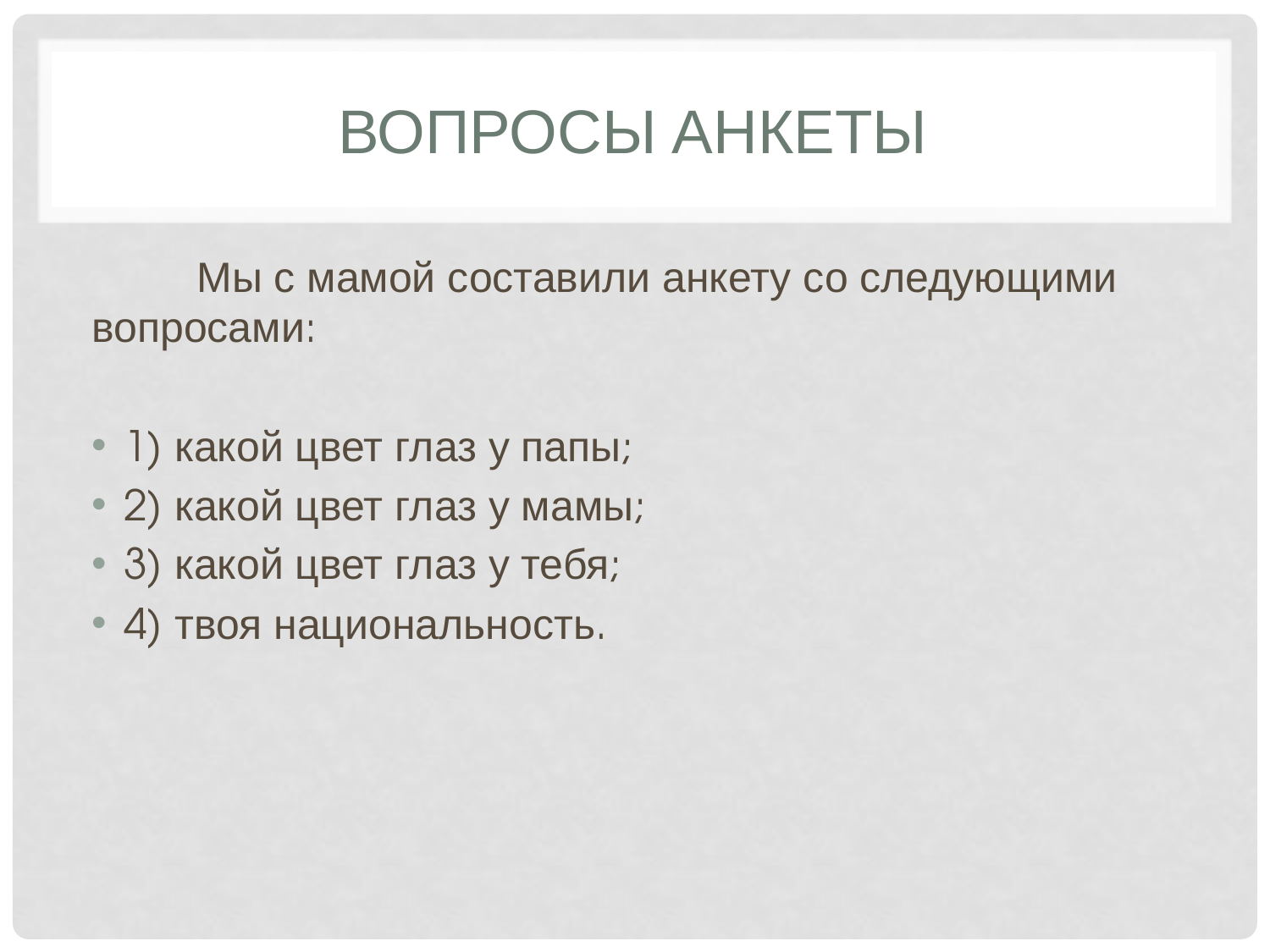

# Вопросы анкеты
         Мы с мамой составили анкету со следующими вопросами:

1) какой цвет глаз у папы;
2) какой цвет глаз у мамы;
3) какой цвет глаз у тебя;
4) твоя национальность.